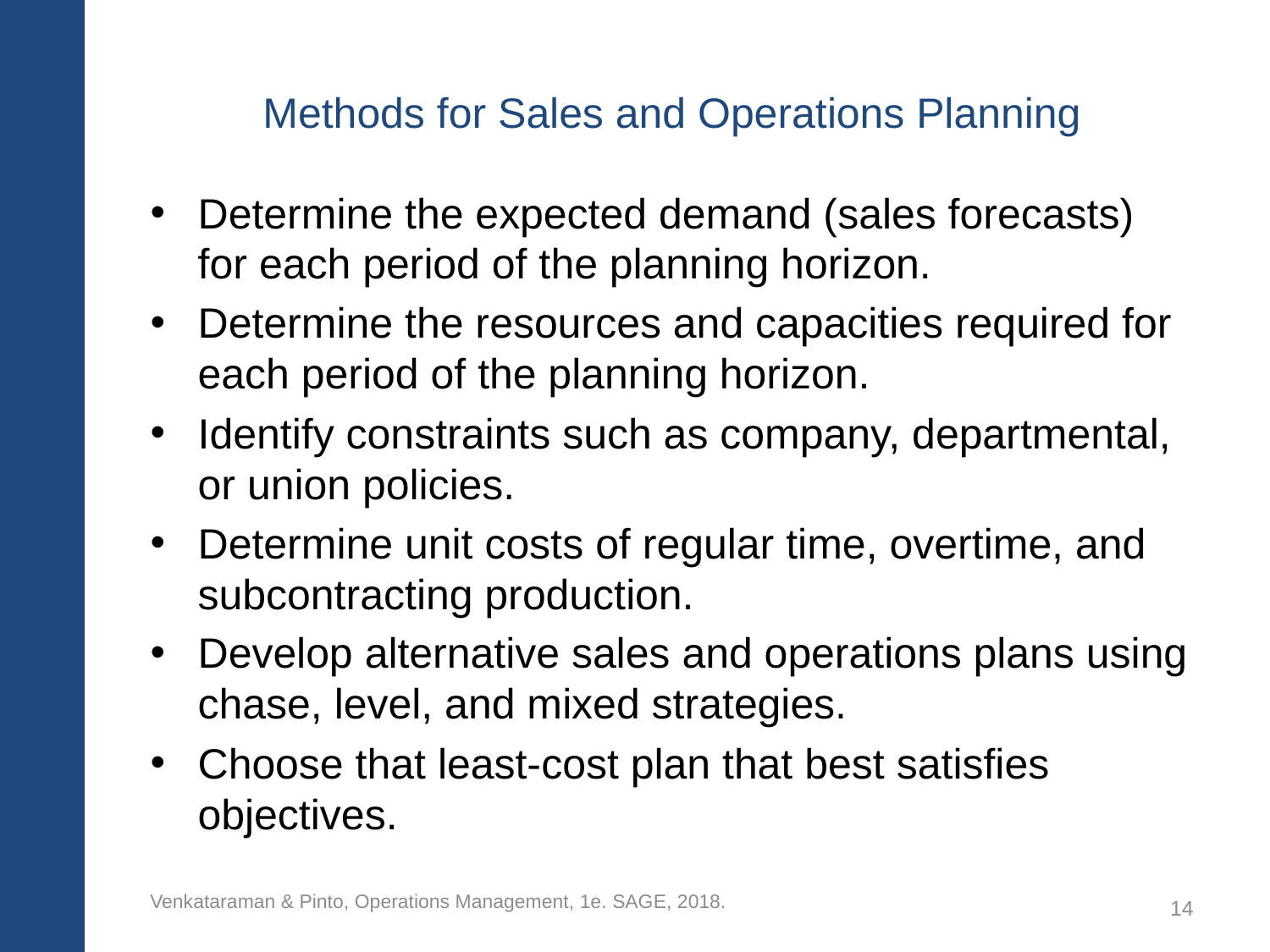

# Methods for Sales and Operations Planning
Determine the expected demand (sales forecasts) for each period of the planning horizon.
Determine the resources and capacities required for each period of the planning horizon.
Identify constraints such as company, departmental, or union policies.
Determine unit costs of regular time, overtime, and subcontracting production.
Develop alternative sales and operations plans using chase, level, and mixed strategies.
Choose that least-cost plan that best satisfies objectives.
Venkataraman & Pinto, Operations Management, 1e. SAGE, 2018.
14